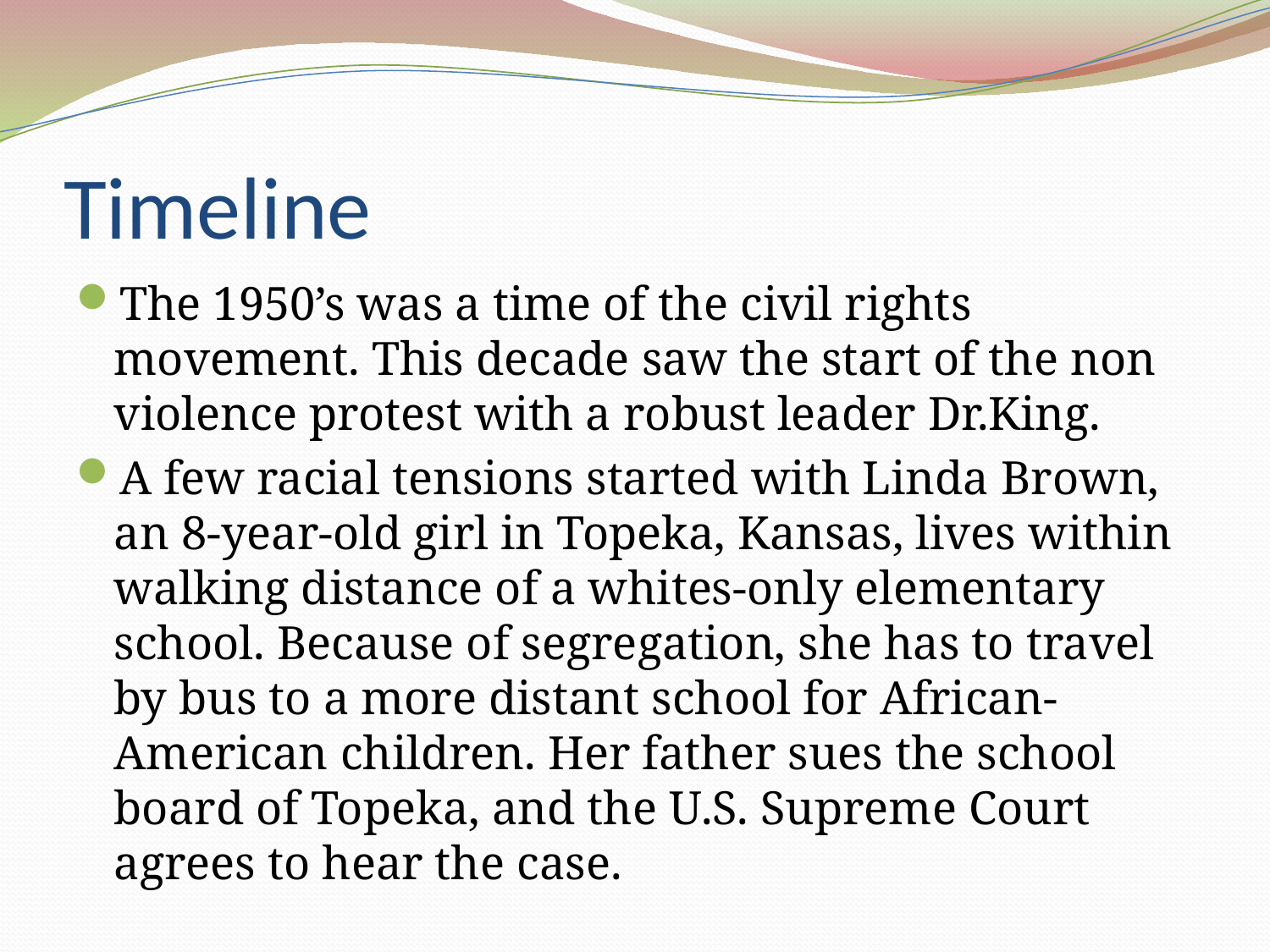

# Timeline
The 1950’s was a time of the civil rights movement. This decade saw the start of the non violence protest with a robust leader Dr.King.
A few racial tensions started with Linda Brown, an 8-year-old girl in Topeka, Kansas, lives within walking distance of a whites-only elementary school. Because of segregation, she has to travel by bus to a more distant school for African-American children. Her father sues the school board of Topeka, and the U.S. Supreme Court agrees to hear the case.